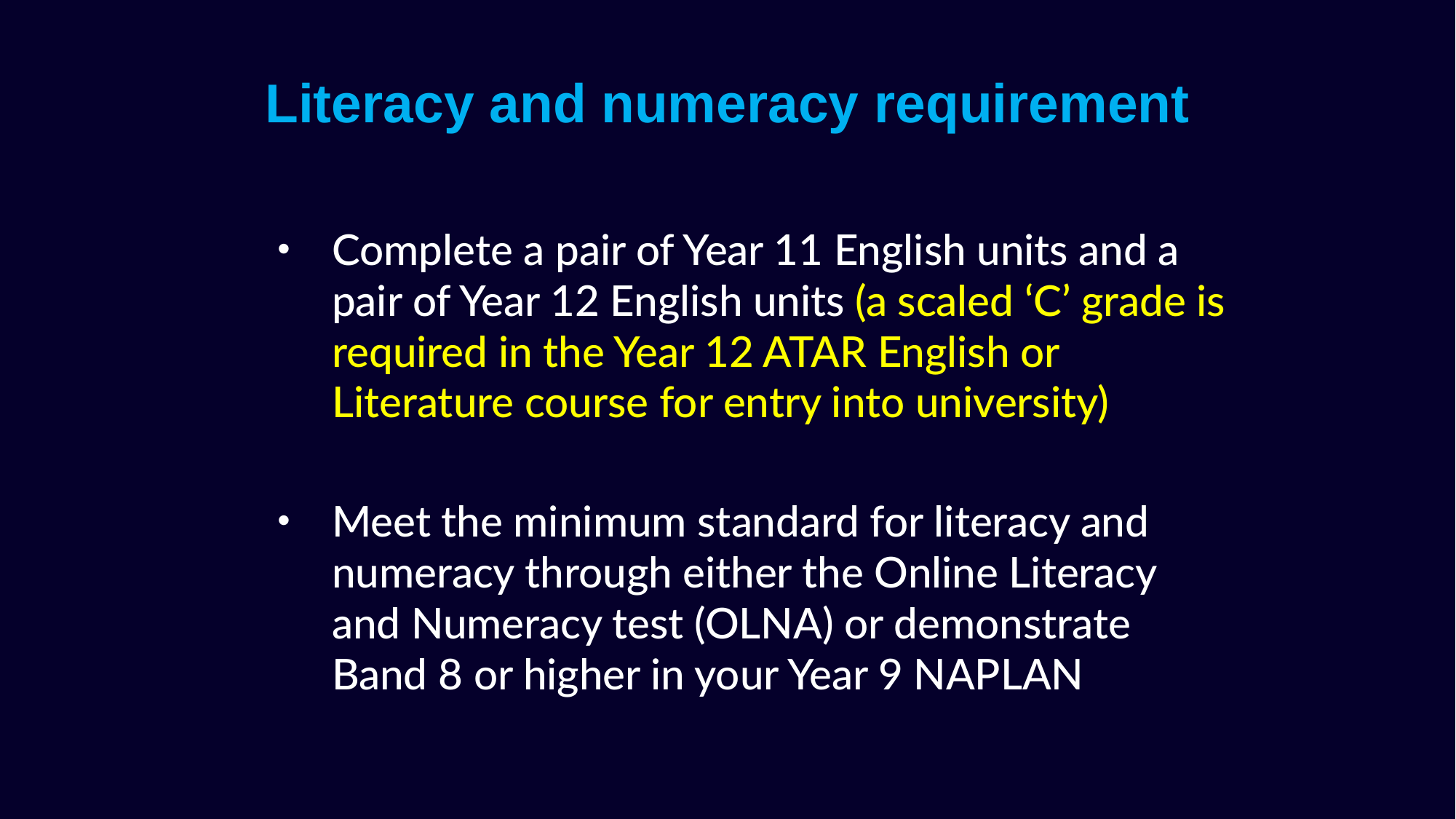

# Literacy and numeracy requirement

Complete a pair of Year 11 English units and a pair of Year 12 English units (a scaled ‘C’ grade is required in the Year 12 ATAR English or Literature course for entry into university)

Meet the minimum standard for literacy and numeracy through either the Online Literacy and Numeracy test (OLNA) or demonstrate Band 8 or higher in your Year 9 NAPLAN